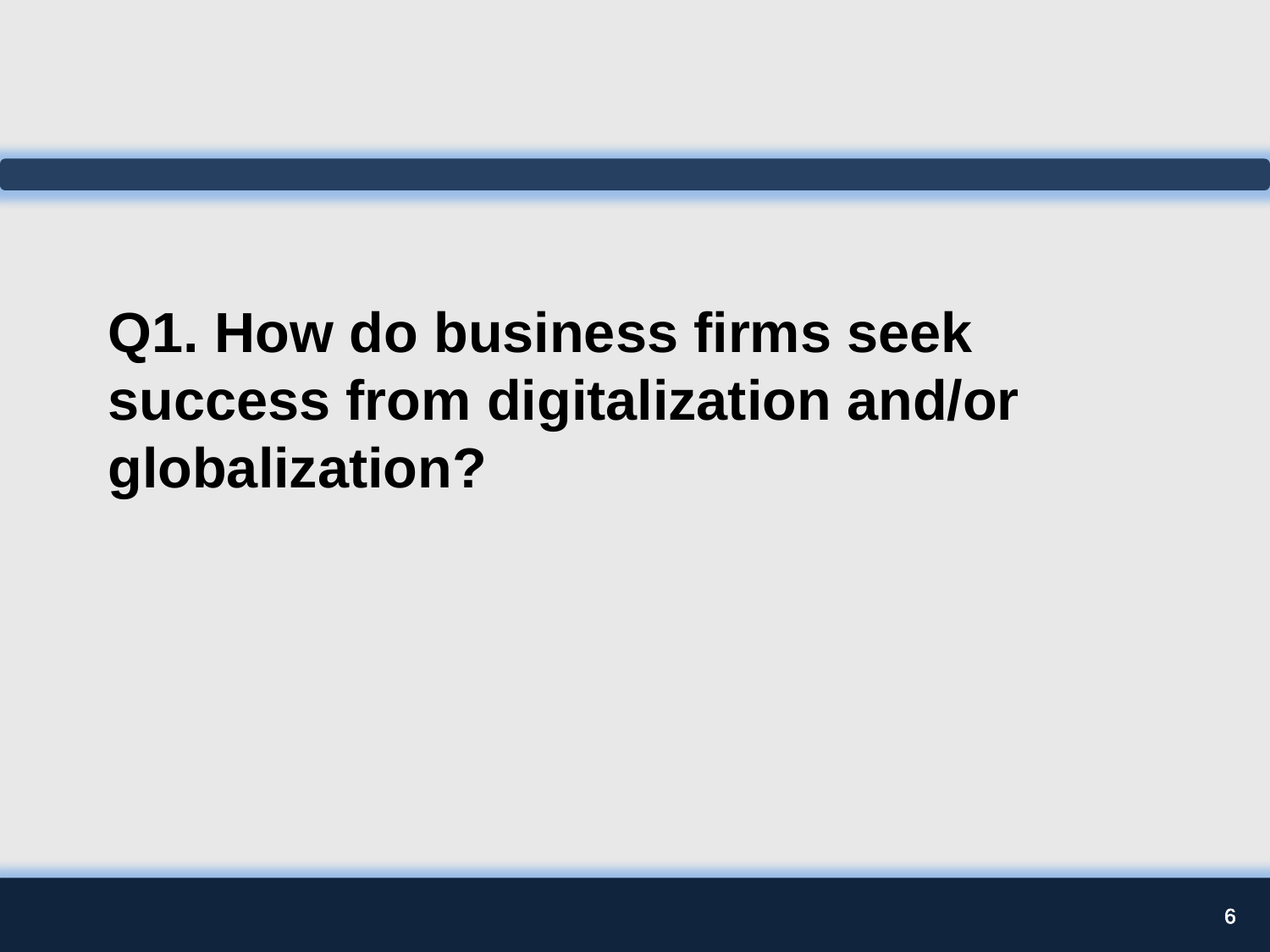

# Q1. How do business firms seek success from digitalization and/or globalization?

6